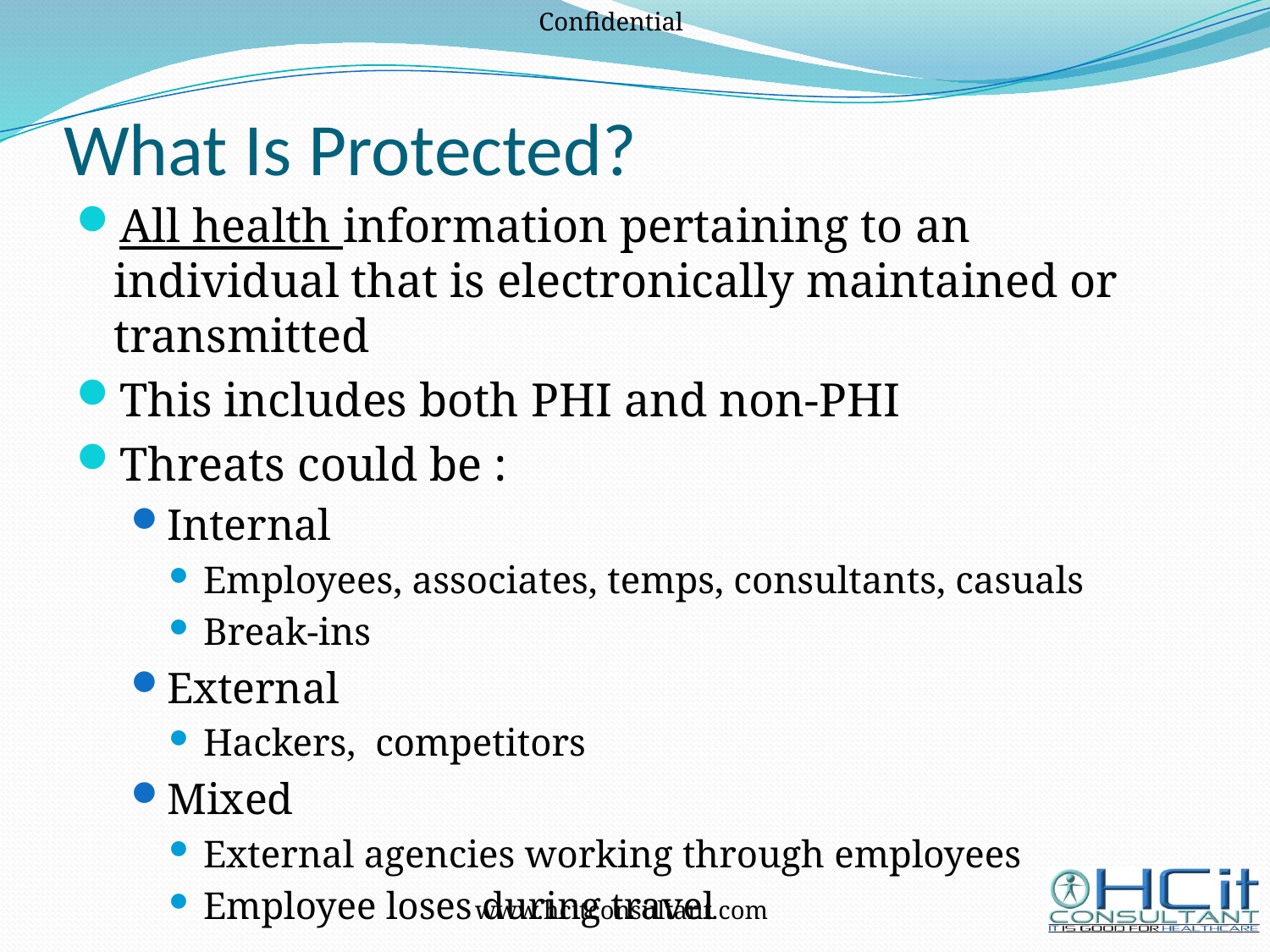

# What Is Protected?
All health information pertaining to an individual that is electronically maintained or transmitted
This includes both PHI and non-PHI
Threats could be :
Internal
Employees, associates, temps, consultants, casuals
Break-ins
External
Hackers,  competitors
Mixed
External agencies working through employees
Employee loses during travel
15